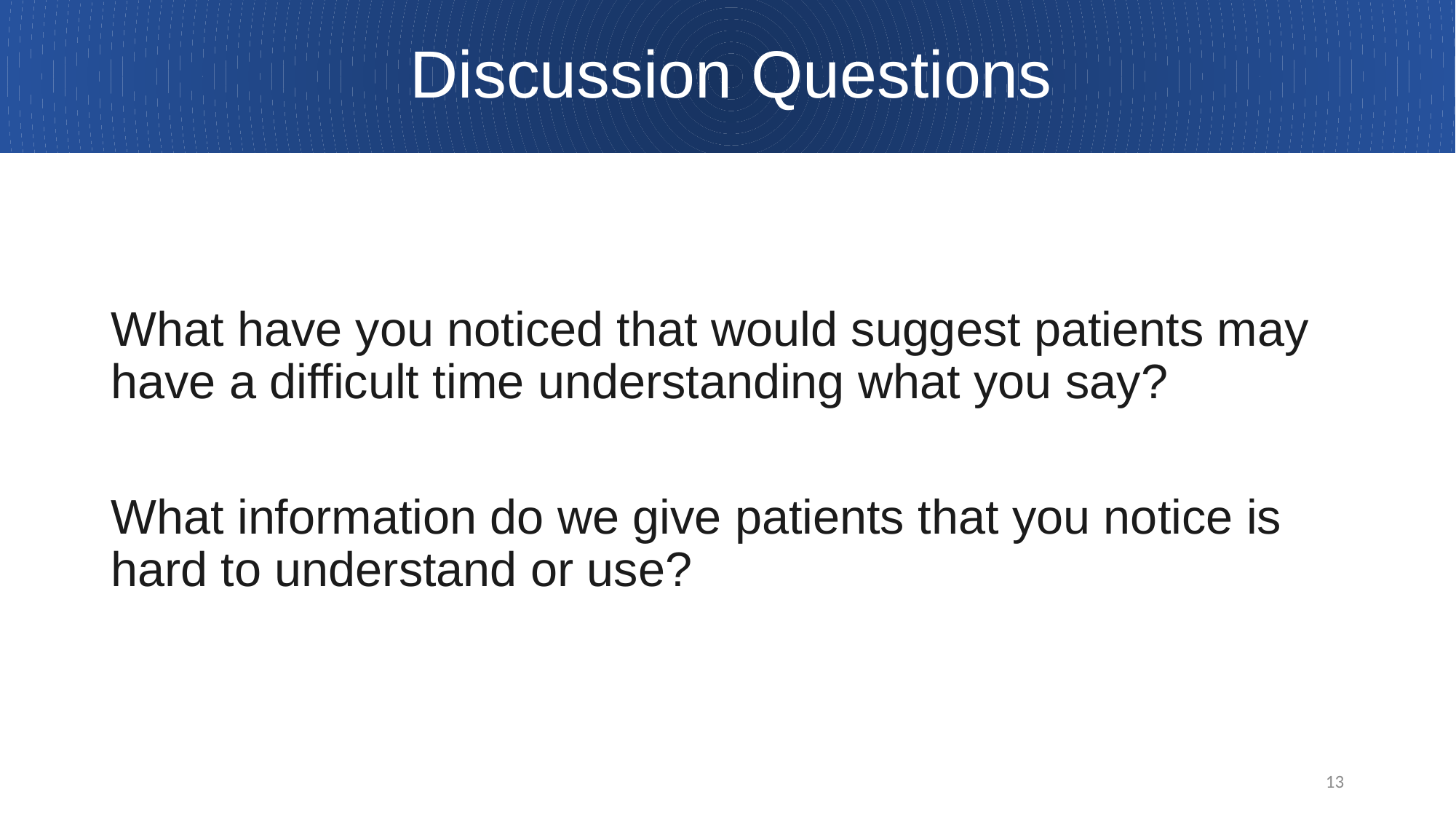

# Discussion Questions

What have you noticed that would suggest patients may have a difficult time understanding what you say?

What information do we give patients that you notice is hard to understand or use?

13